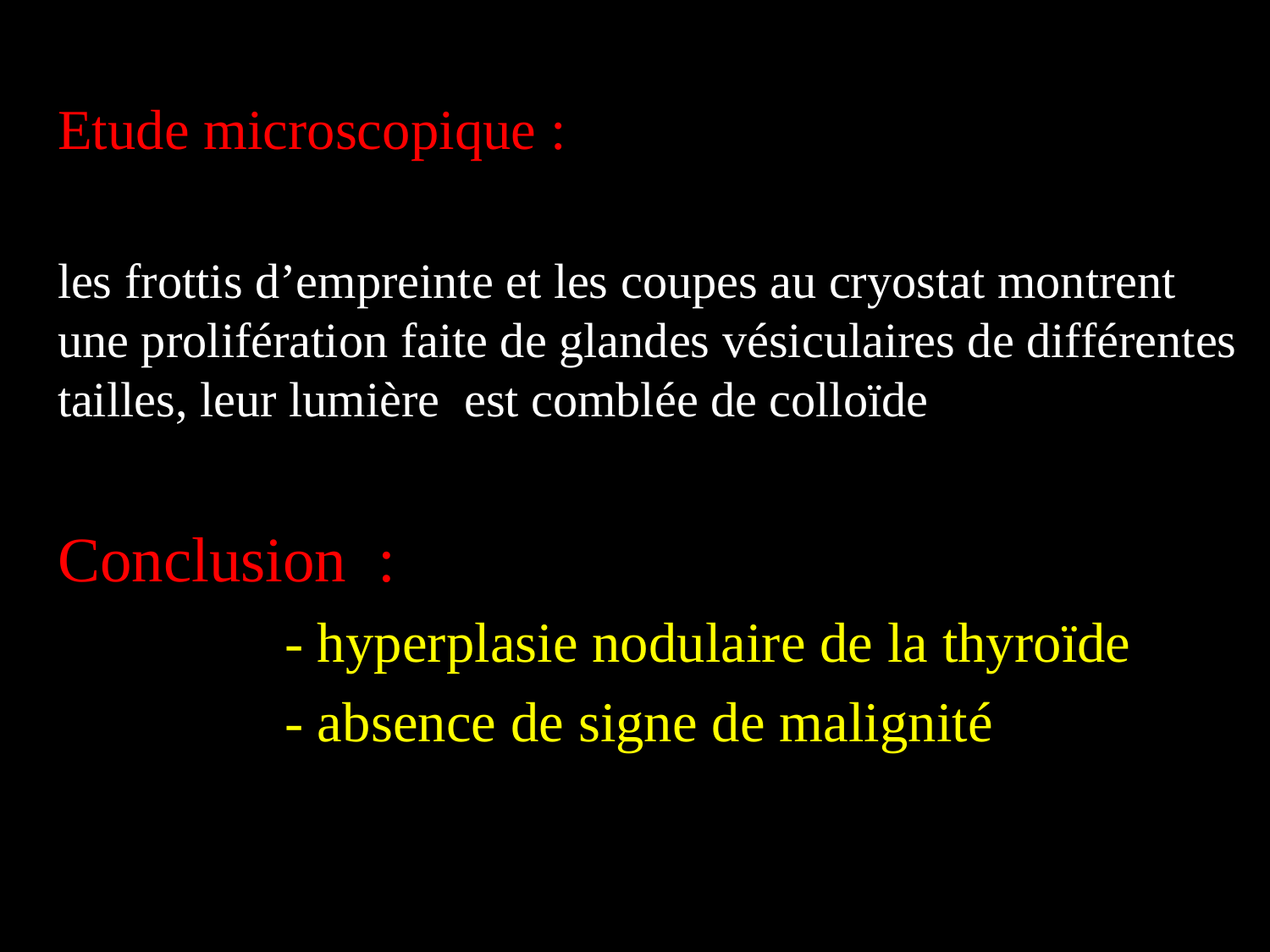

Etude microscopique :

les frottis d’empreinte et les coupes au cryostat montrent une prolifération faite de glandes vésiculaires de différentes tailles, leur lumière  est comblée de colloïde

Conclusion  :
                - hyperplasie nodulaire de la thyroïde
                - absence de signe de malignité